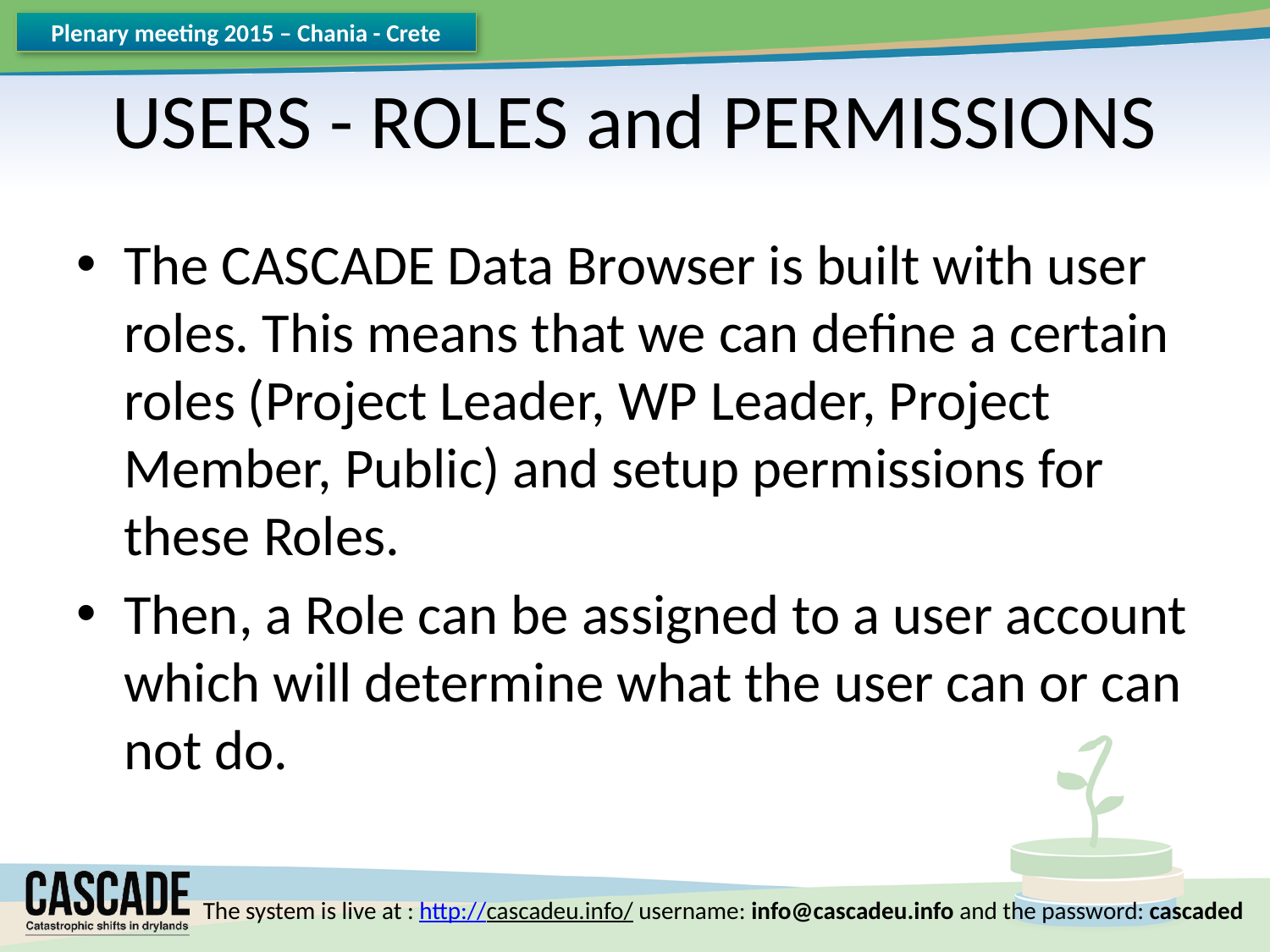

# USERS - ROLES and PERMISSIONS
The CASCADE Data Browser is built with user roles. This means that we can define a certain roles (Project Leader, WP Leader, Project Member, Public) and setup permissions for these Roles.
Then, a Role can be assigned to a user account which will determine what the user can or can not do.
The system is live at : http://cascadeu.info/ username: info@cascadeu.info and the password: cascaded